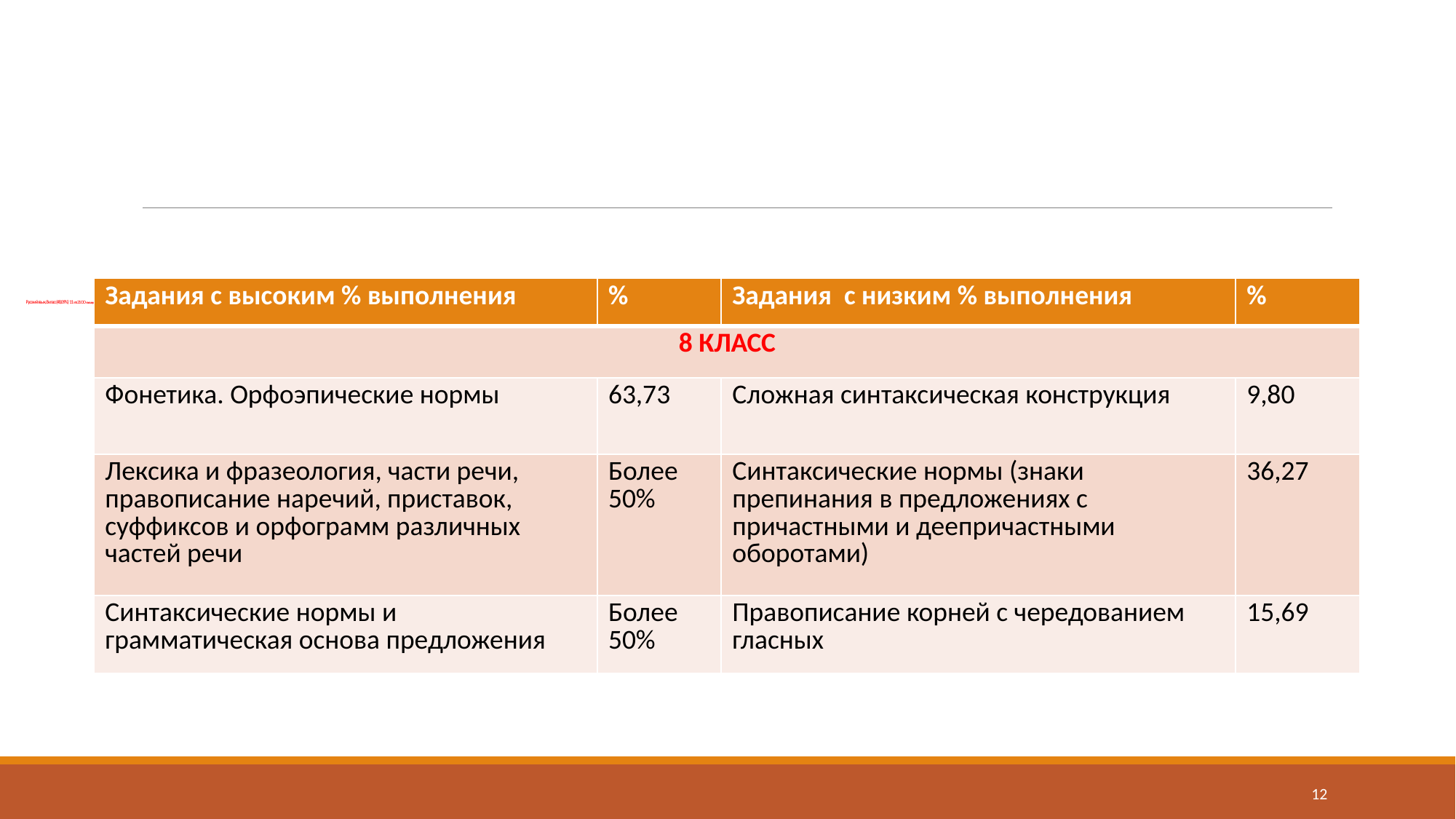

# Русский язык, 8 класс (48,09%)    11 из 21 ОО показали результаты выше среднего.  Наиболее высокий процент выполнения – Юлсубинская ООШ  - 67,50%, Шумбутская ООШ – 62,00%.  Низкие результаты – Балыклы-Чукаевская СОШ - 20%
| Задания с высоким % выполнения | % | Задания с низким % выполнения | % |
| --- | --- | --- | --- |
| 8 КЛАСС |  |  |  |
| Фонетика. Орфоэпические нормы | 63,73 | Сложная синтаксическая конструкция | 9,80 |
| Лексика и фразеология, части речи, правописание наречий, приставок, суффиксов и орфограмм различных частей речи | Более 50% | Синтаксические нормы (знаки препинания в предложениях с причастными и деепричастными оборотами) | 36,27 |
| Синтаксические нормы и грамматическая основа предложения | Более 50% | Правописание корней с чередованием гласных | 15,69 |
12